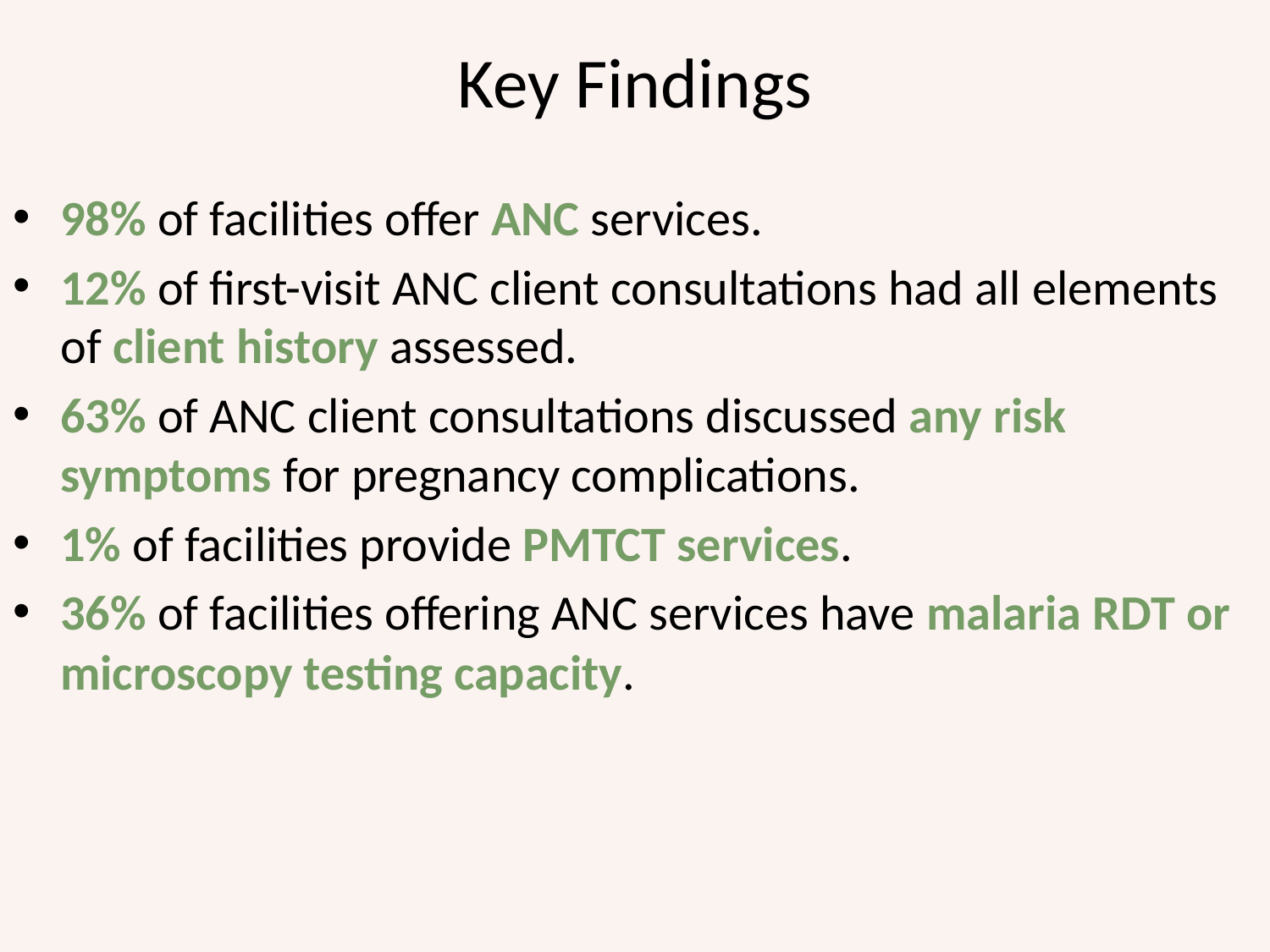

# Key Findings
98% of facilities offer ANC services.
12% of first-visit ANC client consultations had all elements of client history assessed.
63% of ANC client consultations discussed any risk symptoms for pregnancy complications.
1% of facilities provide PMTCT services.
36% of facilities offering ANC services have malaria RDT or microscopy testing capacity.